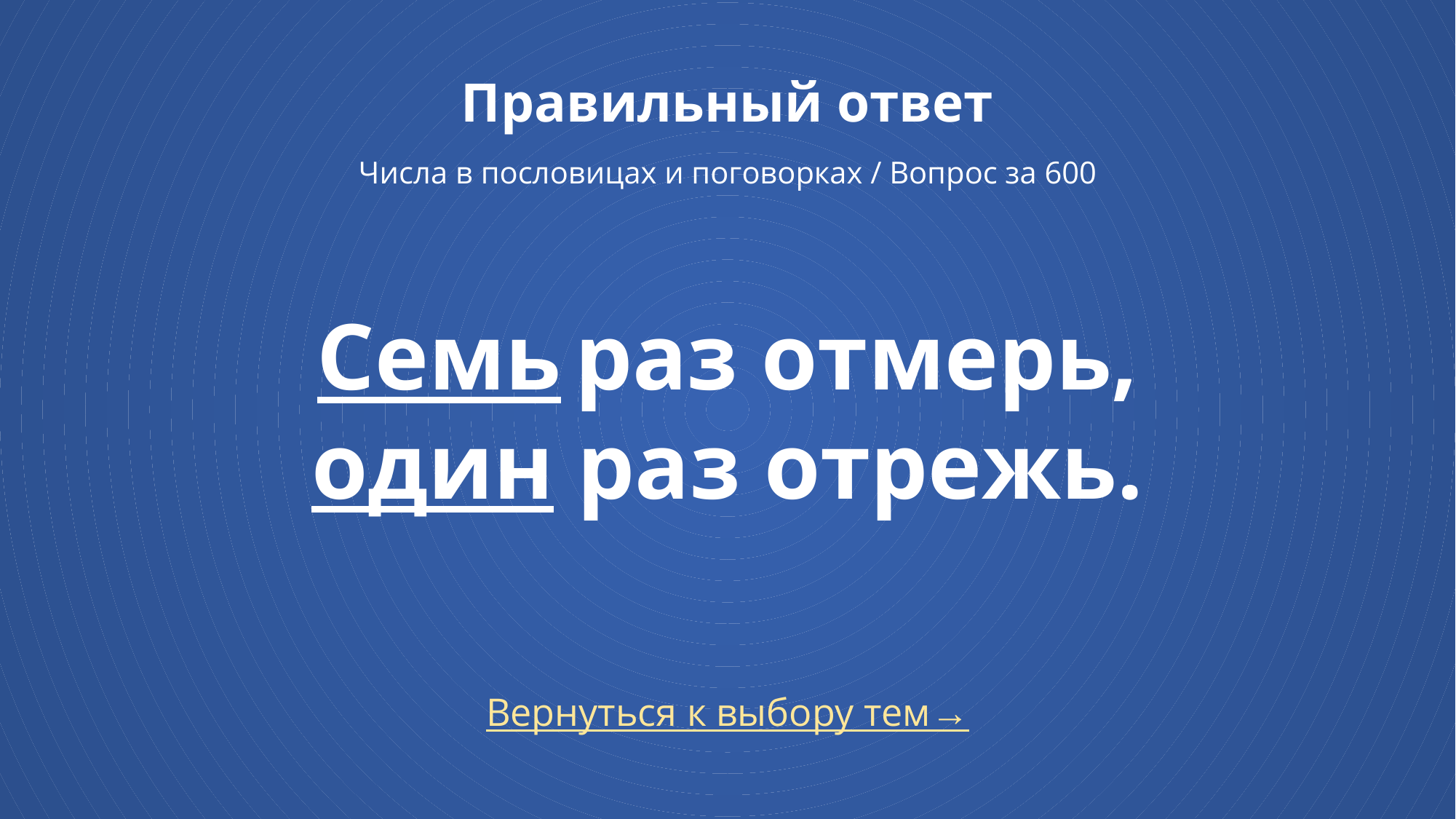

# Правильный ответ Числа в пословицах и поговорках / Вопрос за 600
Семь раз отмерь, один раз отрежь.
Вернуться к выбору тем→